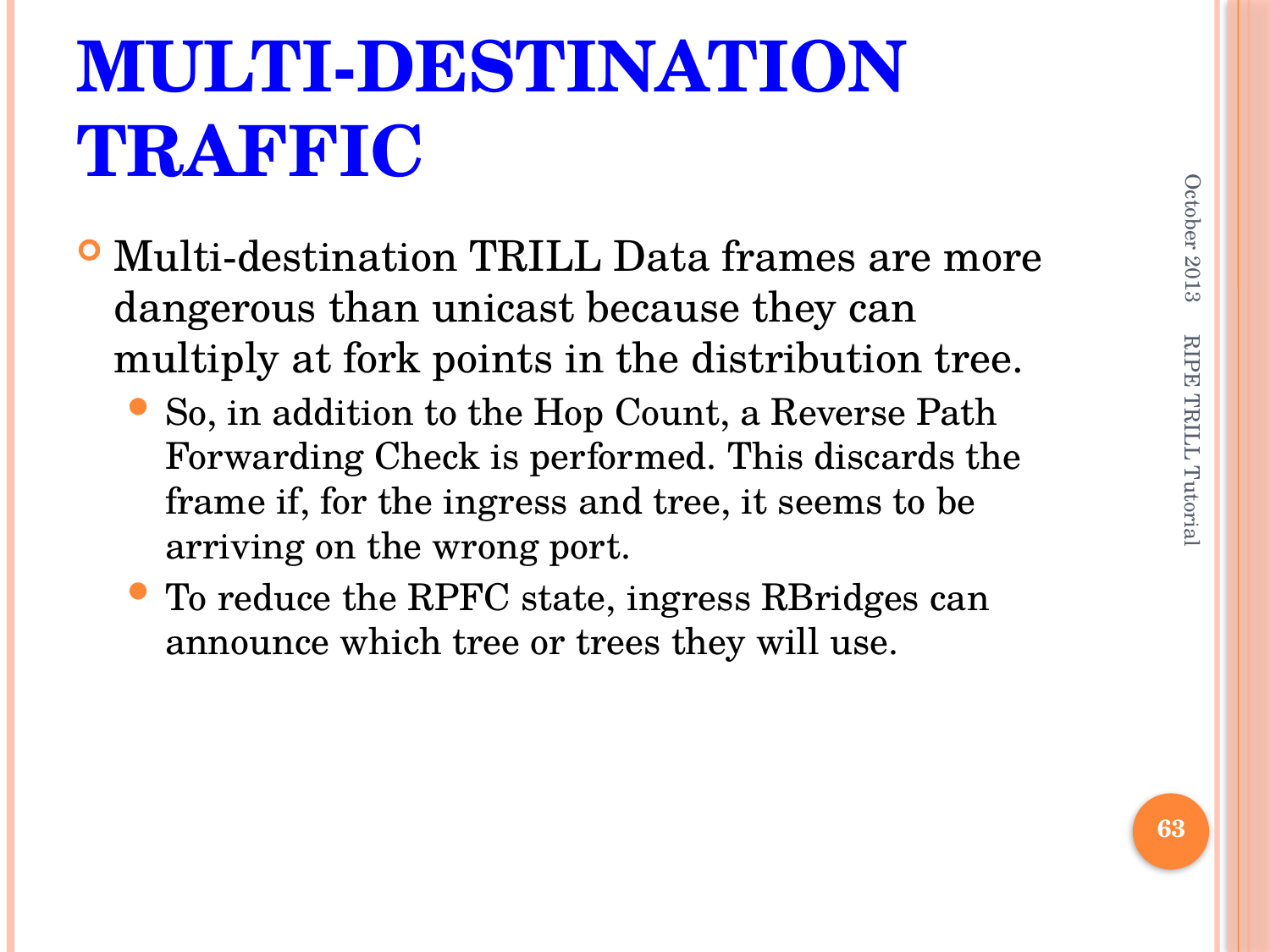

# Multi-Destination Traffic
October 2013
Multi-destination TRILL Data frames are more dangerous than unicast because they can multiply at fork points in the distribution tree.
So, in addition to the Hop Count, a Reverse Path Forwarding Check is performed. This discards the frame if, for the ingress and tree, it seems to be arriving on the wrong port.
To reduce the RPFC state, ingress RBridges can announce which tree or trees they will use.
RIPE TRILL Tutorial
63